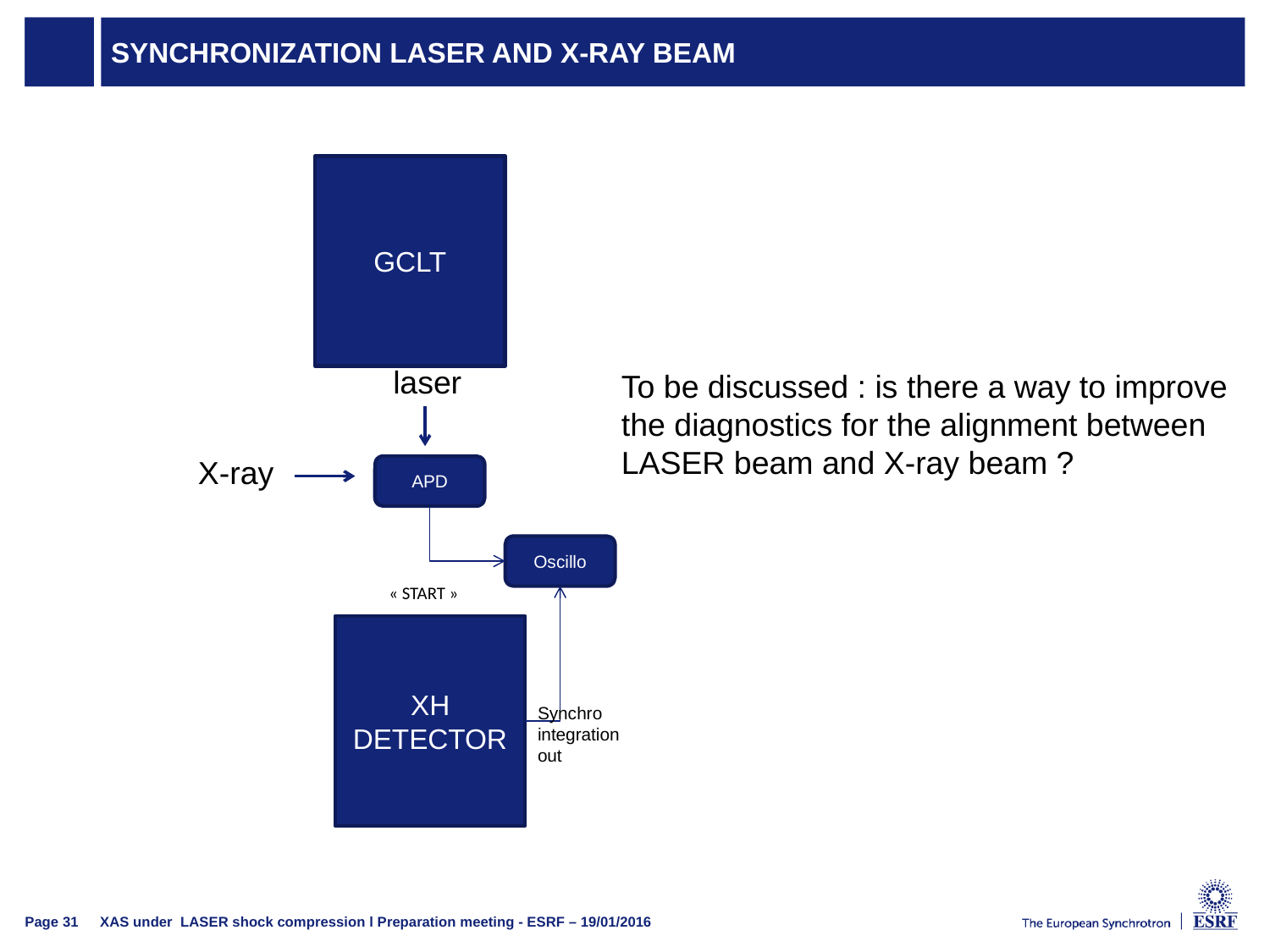

# Synchronization laser and X-ray beam
GCLT
laser
X-ray
APD
Oscillo
« START »
XH DETECTOR
Synchro integration out
To be discussed : is there a way to improve the diagnostics for the alignment between LASER beam and X-ray beam ?
XAS under  LASER shock compression l Preparation meeting - ESRF – 19/01/2016
Page 31